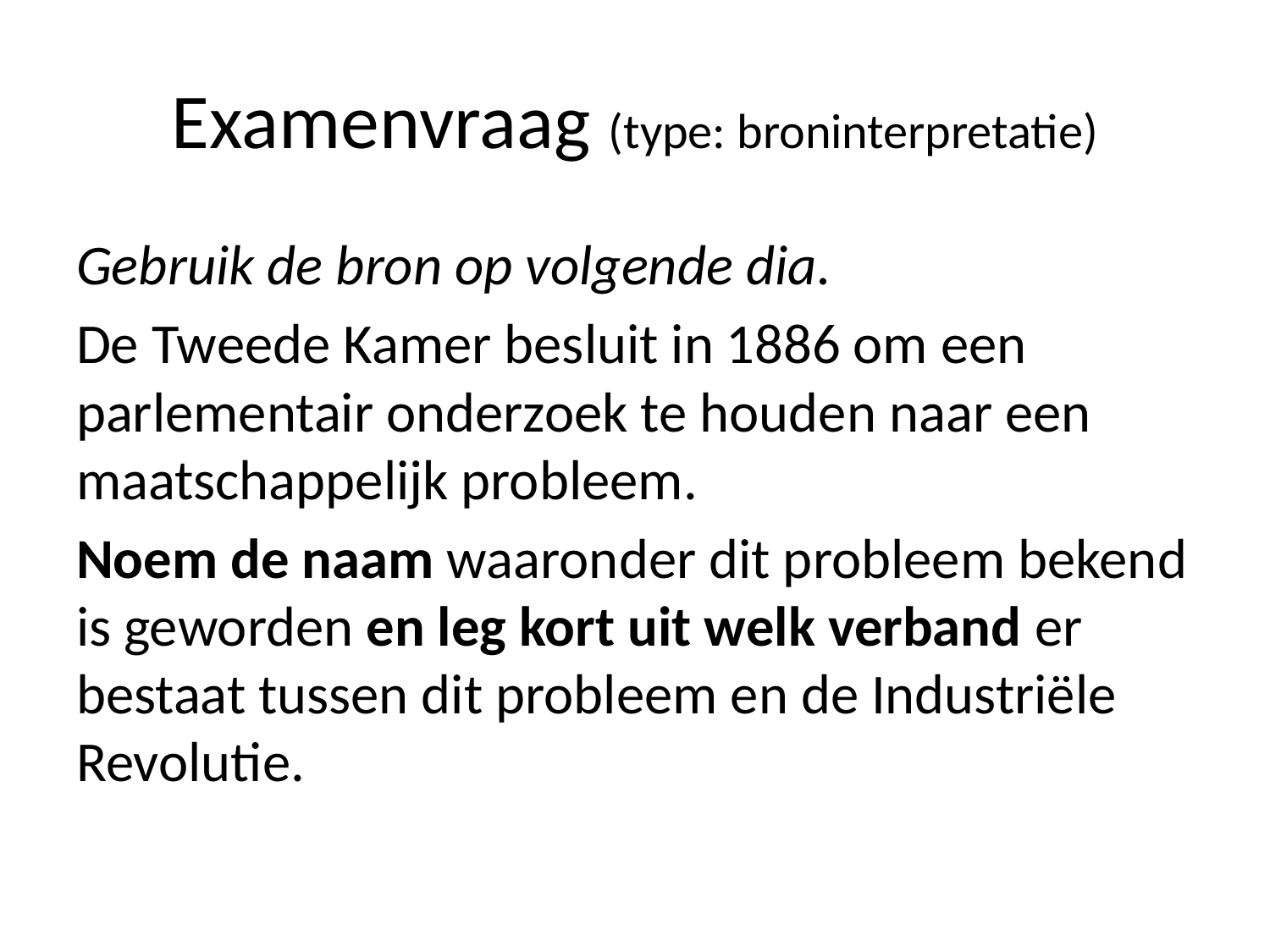

# Examenvraag (type: broninterpretatie)
Gebruik de bron op volgende dia.
De Tweede Kamer besluit in 1886 om een parlementair onderzoek te houden naar een maatschappelijk probleem.
Noem de naam waaronder dit probleem bekend is geworden en leg kort uit welk verband er bestaat tussen dit probleem en de Industriële Revolutie.